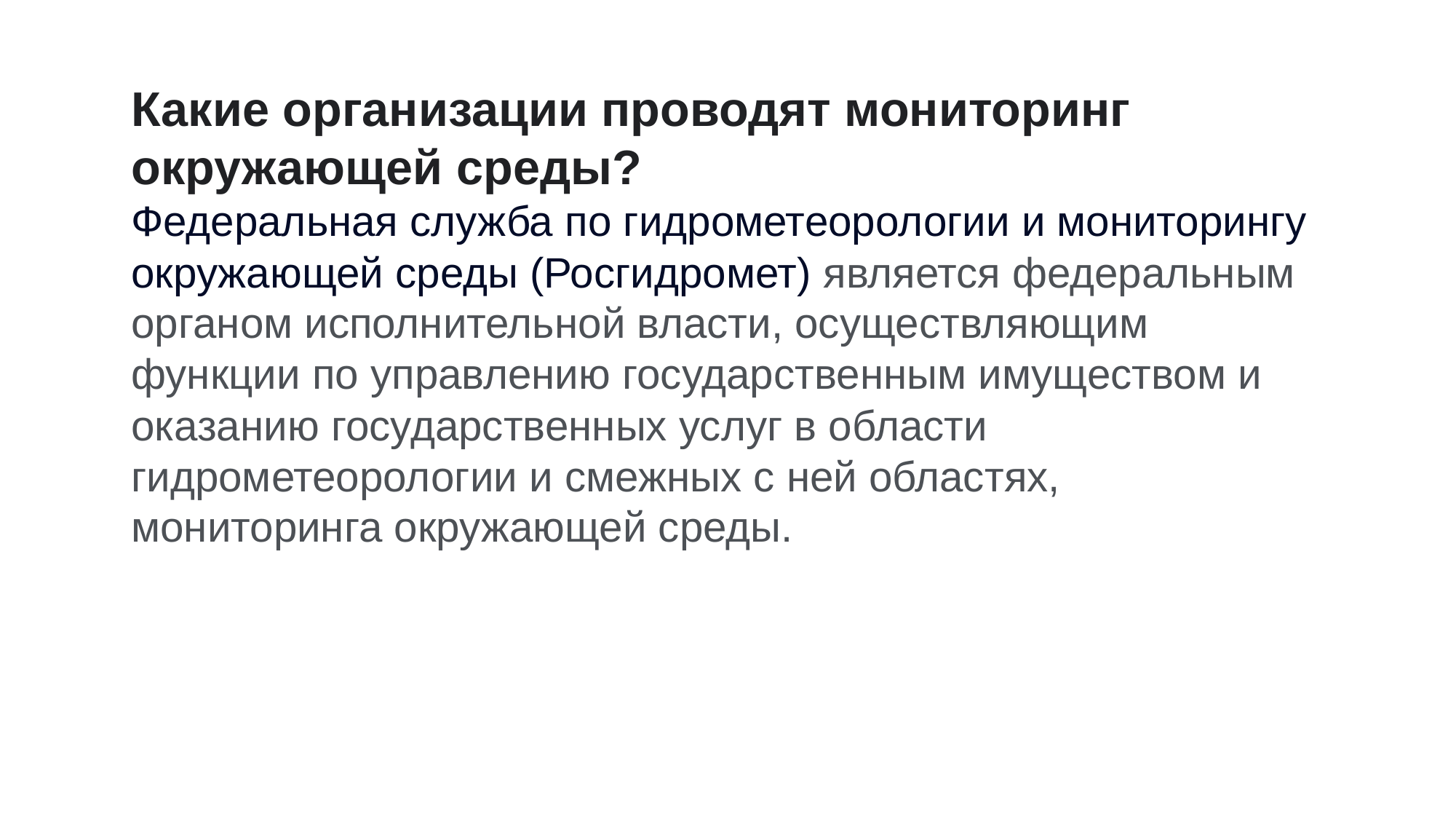

Какие организации проводят мониторинг окружающей среды?
Федеральная служба по гидрометеорологии и мониторингу окружающей среды (Росгидромет) является федеральным органом исполнительной власти, осуществляющим функции по управлению государственным имуществом и оказанию государственных услуг в области гидрометеорологии и смежных с ней областях, мониторинга окружающей среды.